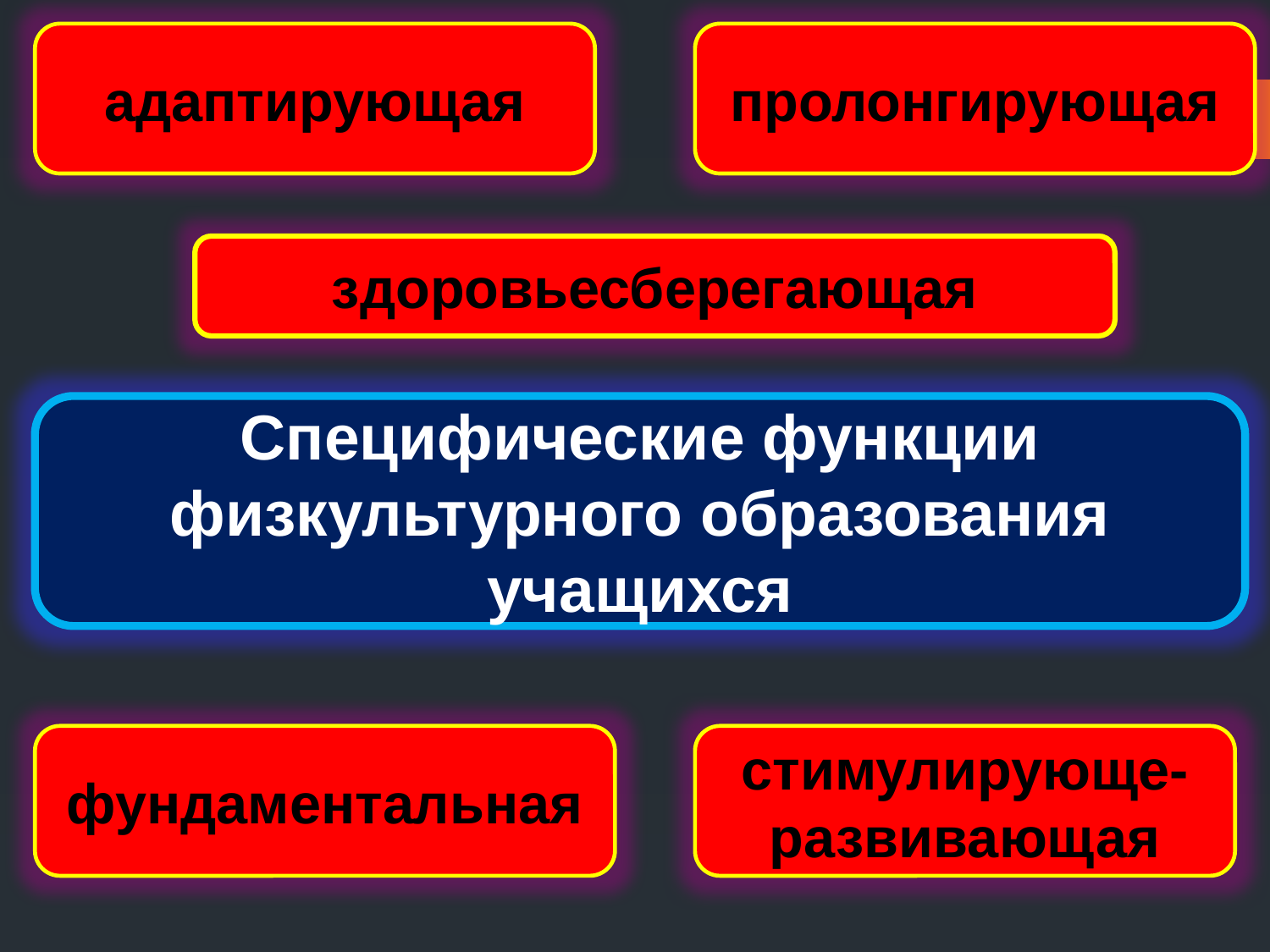

адаптирующая
пролонгирующая
здоровьесберегающая
Специфические функции физкультурного образования учащихся
фундаментальная
стимулирующе-развивающая